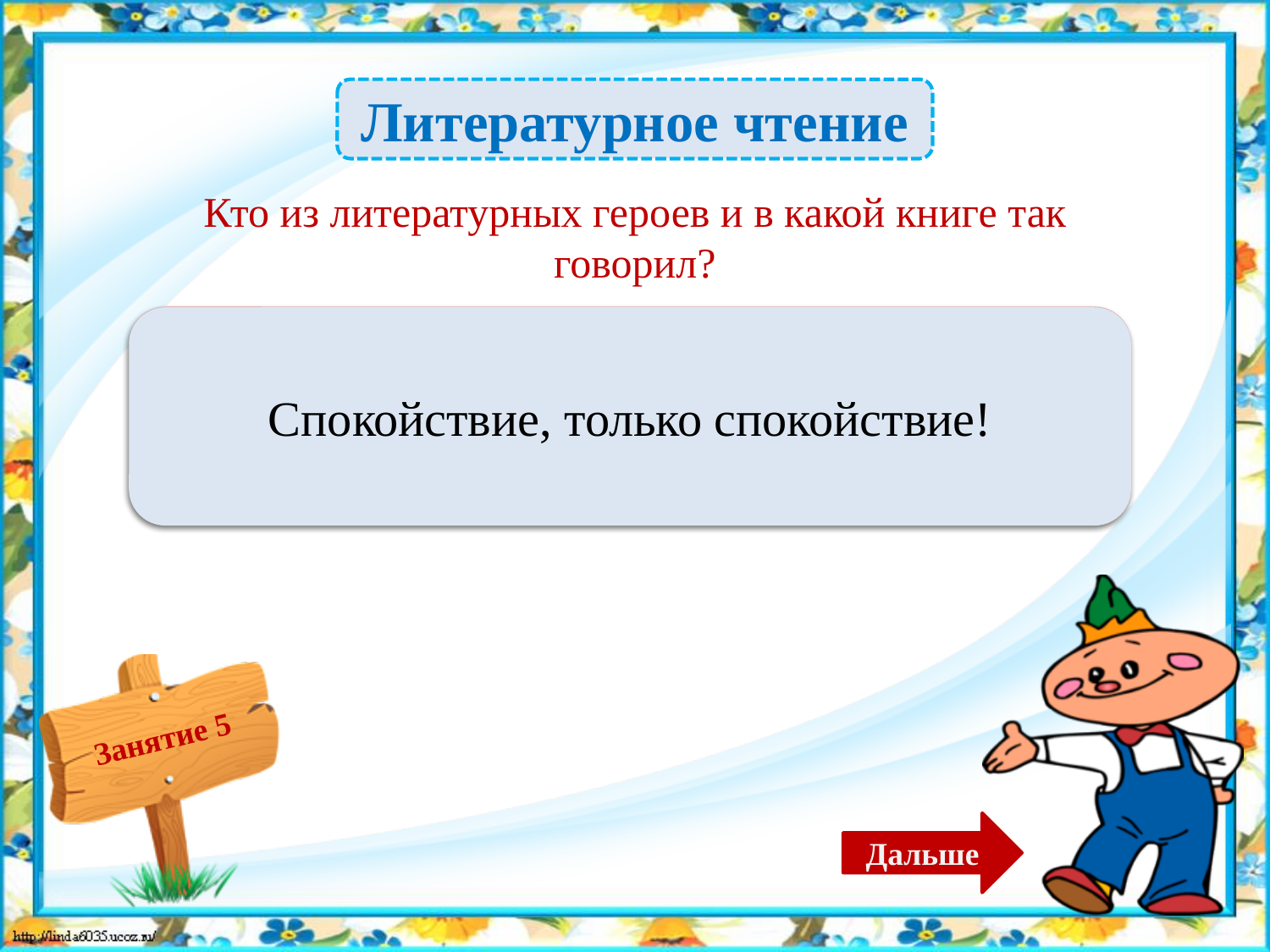

Литературное чтение
Кто из литературных героев и в какой книге так говорил?
Карлсон – 1б.
Спокойствие, только спокойствие!

Дальше